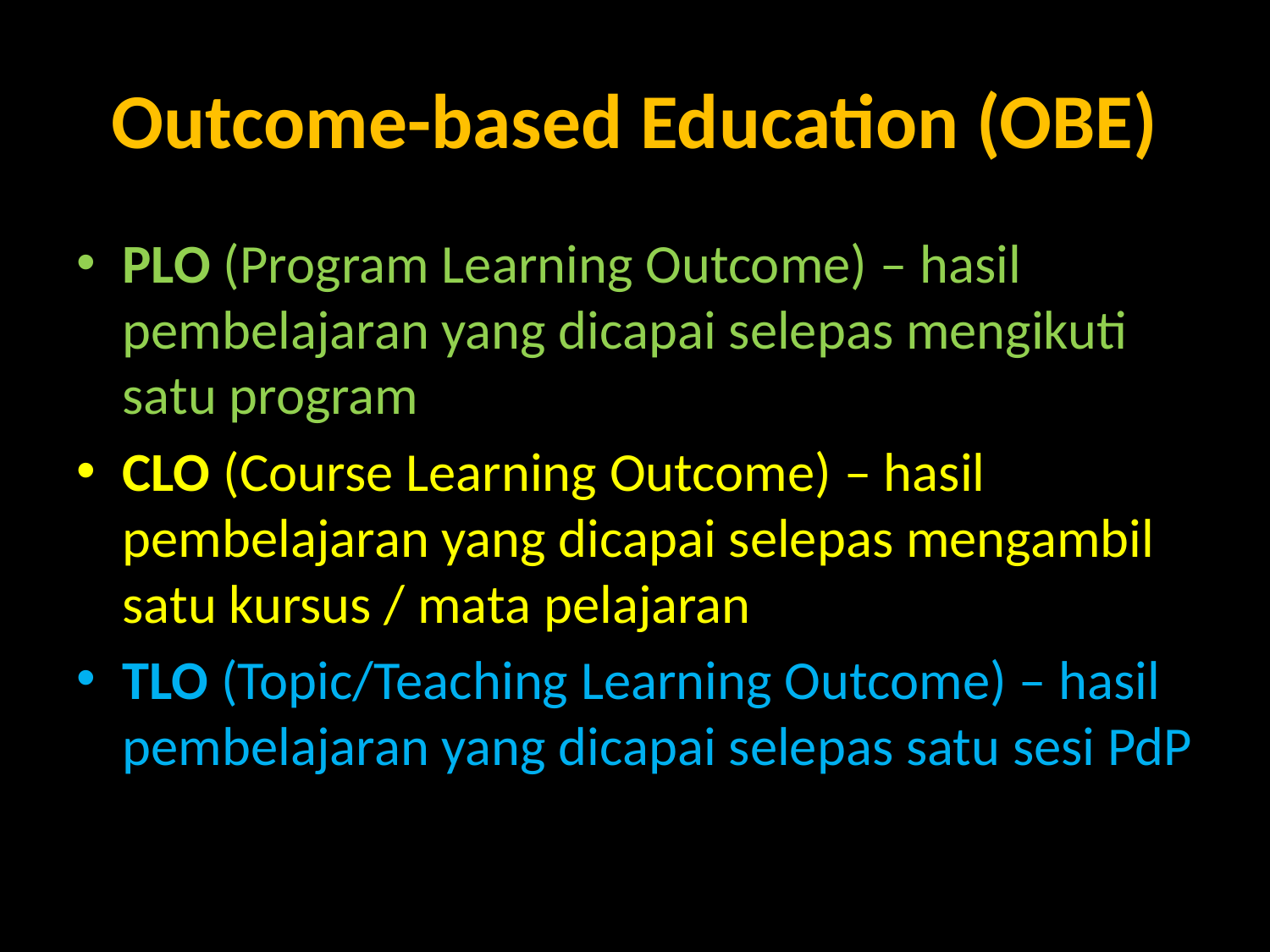

# Outcome-based Education (OBE)
PLO (Program Learning Outcome) – hasil pembelajaran yang dicapai selepas mengikuti satu program
CLO (Course Learning Outcome) – hasil pembelajaran yang dicapai selepas mengambil satu kursus / mata pelajaran
TLO (Topic/Teaching Learning Outcome) – hasil pembelajaran yang dicapai selepas satu sesi PdP